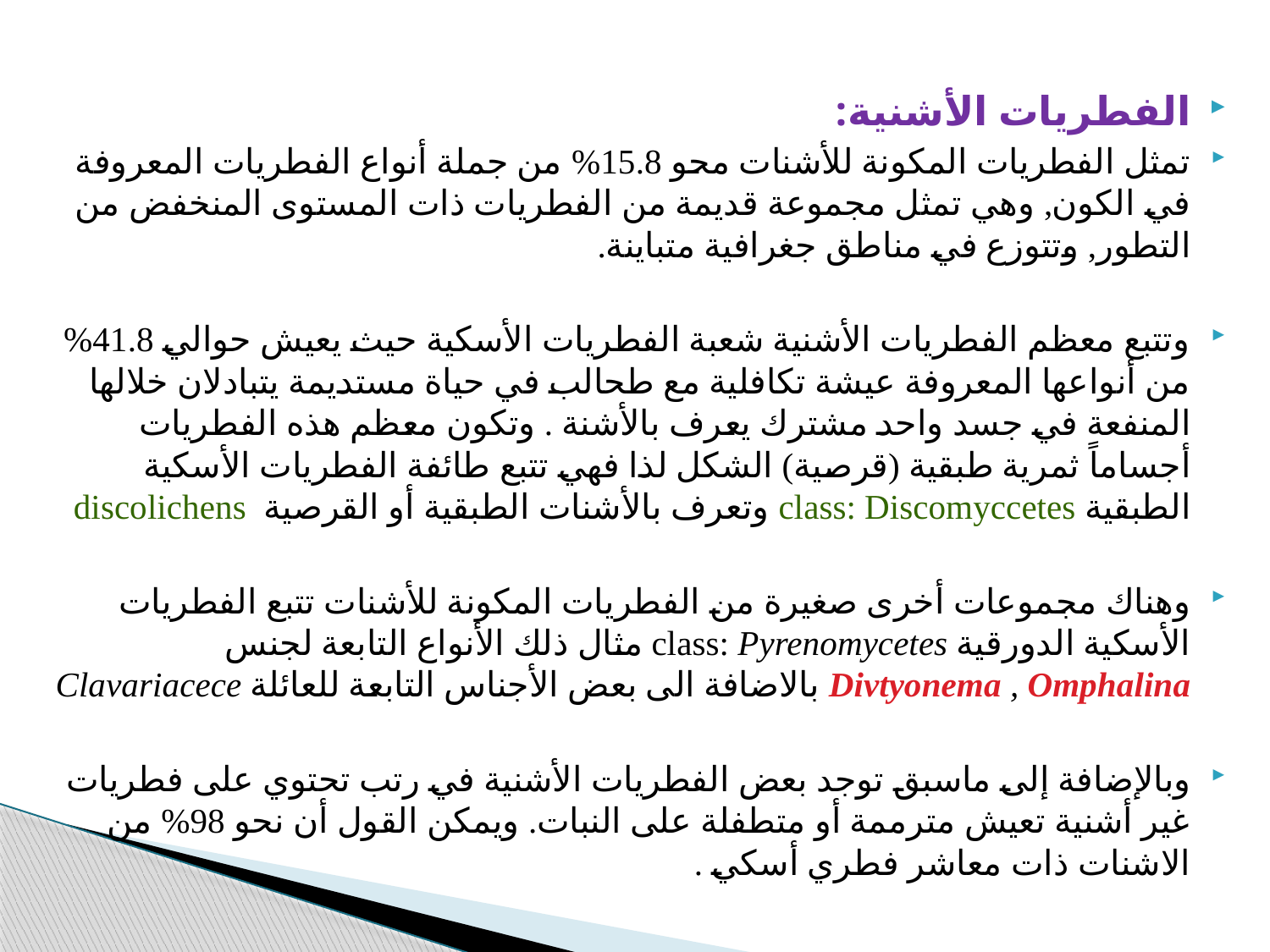

الفطريات الأشنية:
تمثل الفطريات المكونة للأشنات محو 15.8% من جملة أنواع الفطريات المعروفة في الكون, وهي تمثل مجموعة قديمة من الفطريات ذات المستوى المنخفض من التطور, وتتوزع في مناطق جغرافية متباينة.

وتتبع معظم الفطريات الأشنية شعبة الفطريات الأسكية حيث يعيش حوالي 41.8% من أنواعها المعروفة عيشة تكافلية مع طحالب في حياة مستديمة يتبادلان خلالها المنفعة في جسد واحد مشترك يعرف بالأشنة . وتكون معظم هذه الفطريات أجساماً ثمرية طبقية (قرصية) الشكل لذا فهي تتبع طائفة الفطريات الأسكية الطبقية class: Discomyccetes وتعرف بالأشنات الطبقية أو القرصية  discolichens

وهناك مجموعات أخرى صغيرة من الفطريات المكونة للأشنات تتبع الفطريات الأسكية الدورقية class: Pyrenomycetes مثال ذلك الأنواع التابعة لجنس Divtyonema , Omphalina بالاضافة الى بعض الأجناس التابعة للعائلة Clavariacece

وبالإضافة إلى ماسبق توجد بعض الفطريات الأشنية في رتب تحتوي على فطريات غير أشنية تعيش مترممة أو متطفلة على النبات. ويمكن القول أن نحو 98% من الاشنات ذات معاشر فطري أسكي .